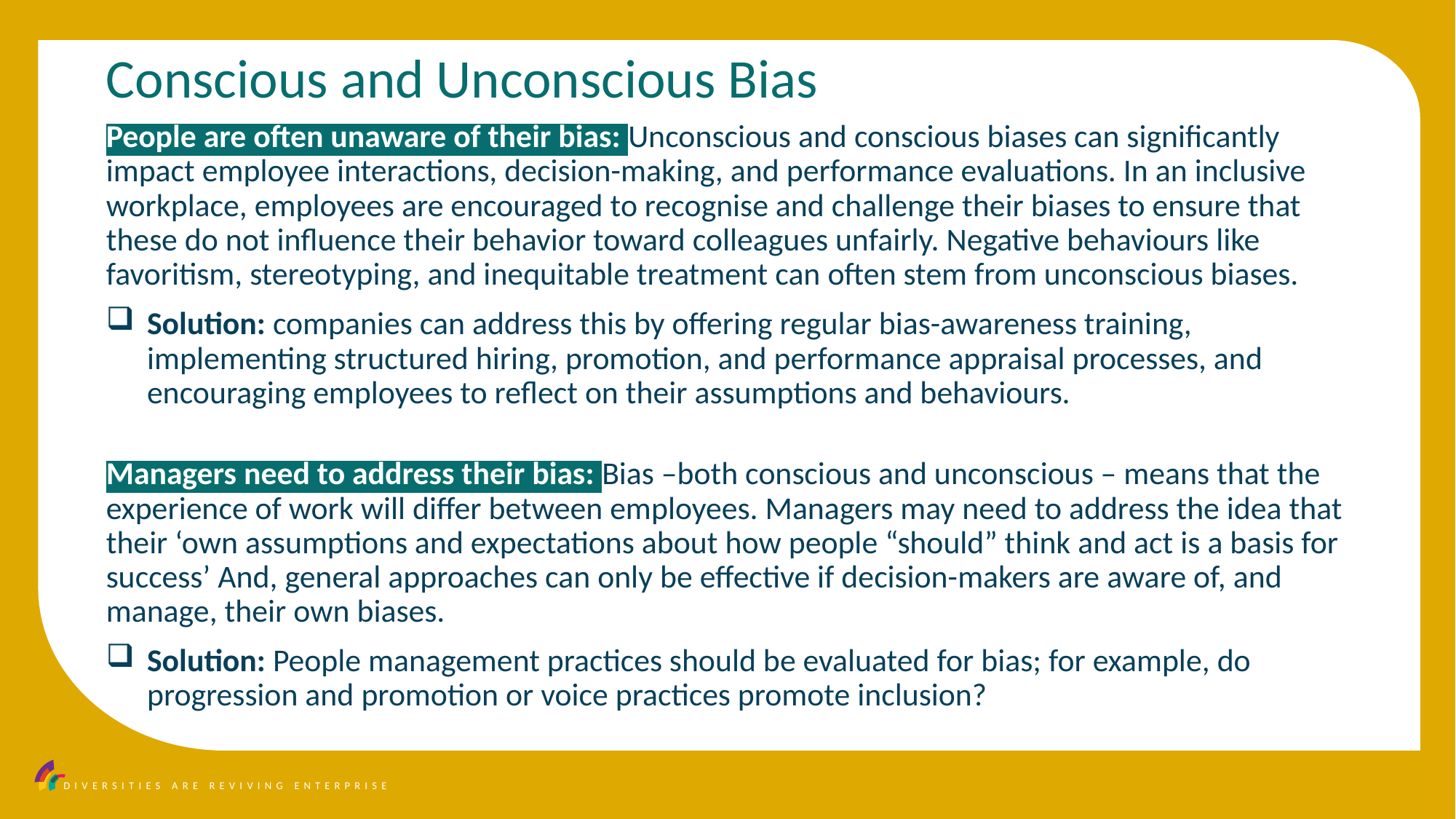

Conscious and Unconscious Bias
People are often unaware of their bias: Unconscious and conscious biases can significantly impact employee interactions, decision-making, and performance evaluations. In an inclusive workplace, employees are encouraged to recognise and challenge their biases to ensure that these do not influence their behavior toward colleagues unfairly. Negative behaviours like favoritism, stereotyping, and inequitable treatment can often stem from unconscious biases.
Solution: companies can address this by offering regular bias-awareness training, implementing structured hiring, promotion, and performance appraisal processes, and encouraging employees to reflect on their assumptions and behaviours.

Managers need to address their bias: Bias –both conscious and unconscious – means that the experience of work will differ between employees. Managers may need to address the idea that their ‘own assumptions and expectations about how people “should” think and act is a basis for success’ And, general approaches can only be effective if decision-makers are aware of, and manage, their own biases.
Solution: People management practices should be evaluated for bias; for example, do progression and promotion or voice practices promote inclusion?